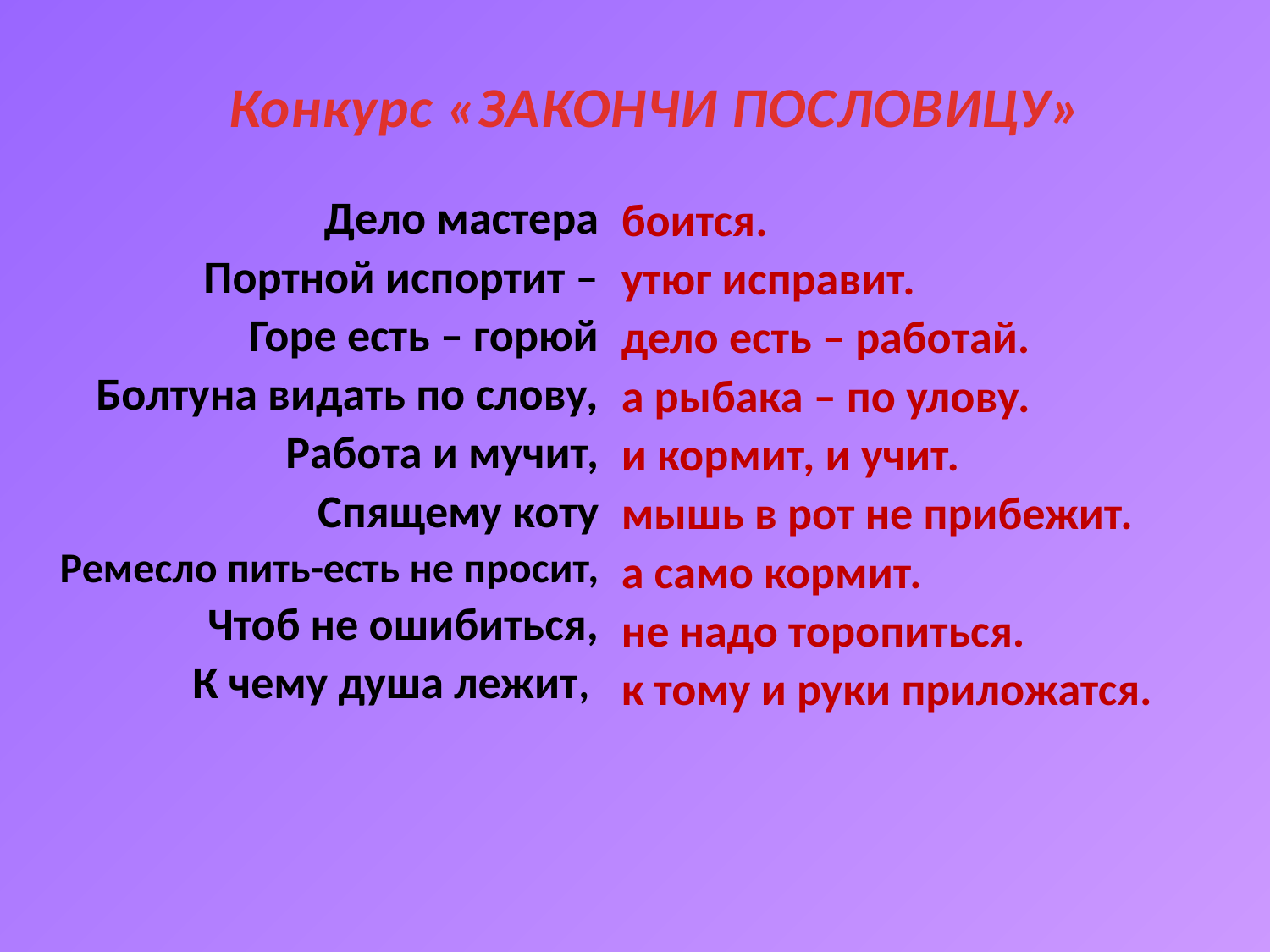

# Конкурс «ЗАКОНЧИ ПОСЛОВИЦУ»
                          Дело мастера
               Портной испортит –
                  Горе есть – горюй
     Болтуна видать по слову,
                       Работа и мучит,
Спящему коту
Ремесло пить-есть не просит,
Чтоб не ошибиться,
К чему душа лежит,
боится.
утюг исправит.
дело есть – работай.
а рыбака – по улову.
и кормит, и учит.
мышь в рот не прибежит.
а само кормит.
не надо торопиться.
к тому и руки приложатся.